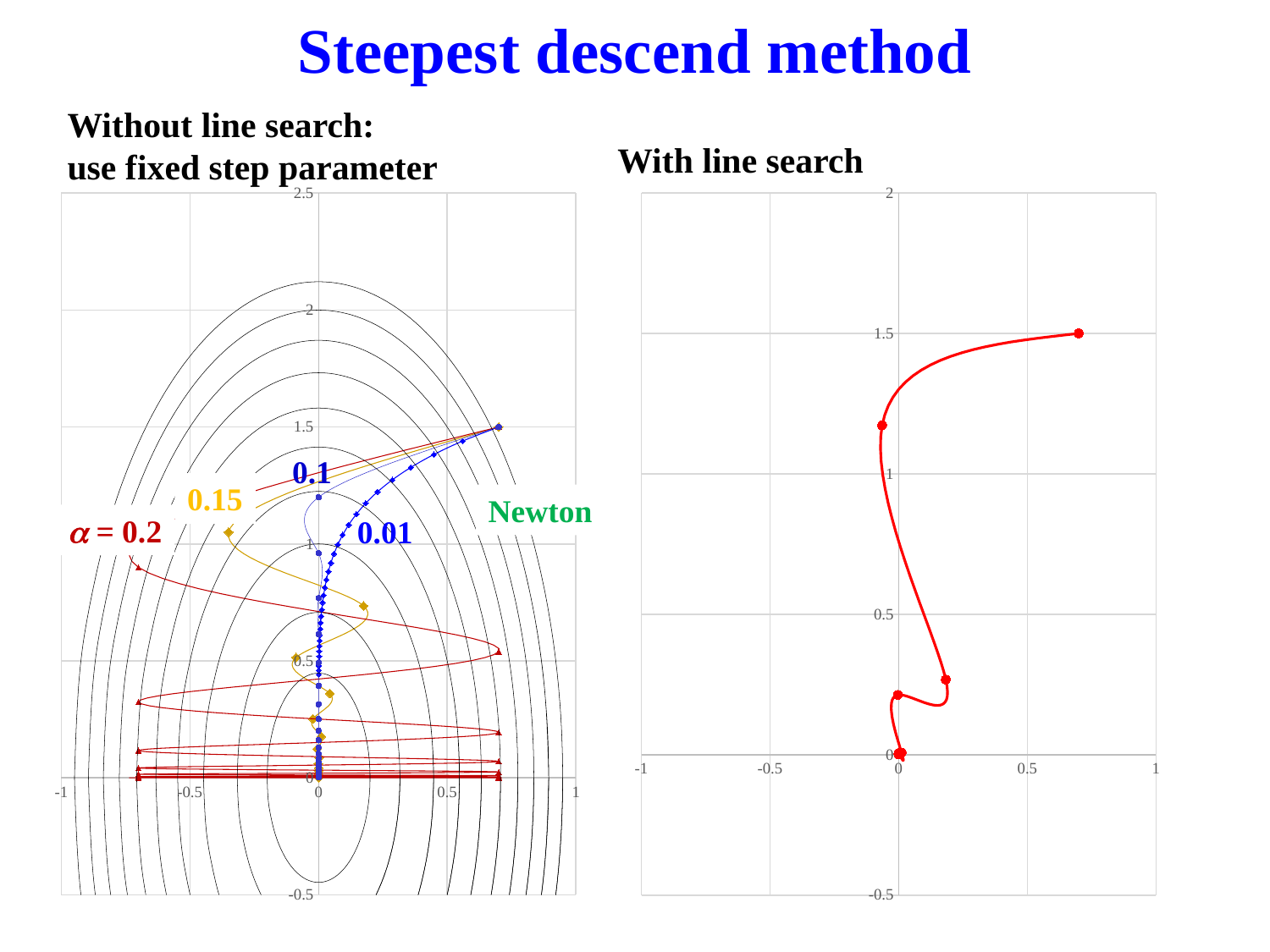

Steepest descend method
Without line search:
use fixed step parameter
With line search

### Chart

| Category | y | y |
|---|---|---|

### Chart

| Category | y | y | y | y | y |
|---|---|---|---|---|---|
0.1
0.15
Newton
α = 0.2
0.01